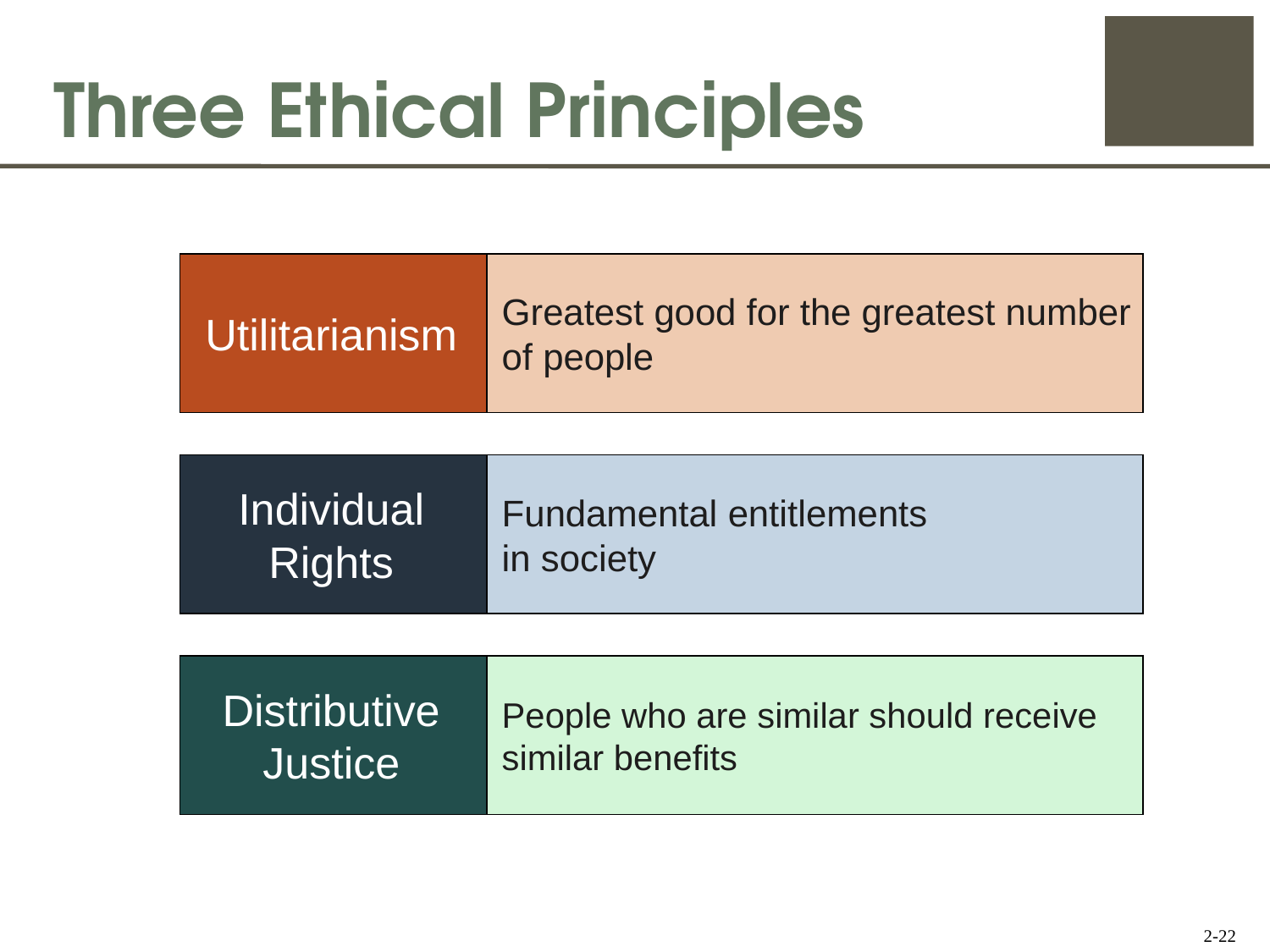

# Three Ethical Principles
Utilitarianism
Greatest good for the greatest number of people
Individual Rights
Fundamental entitlements
in society
Distributive Justice
People who are similar should receive similar benefits